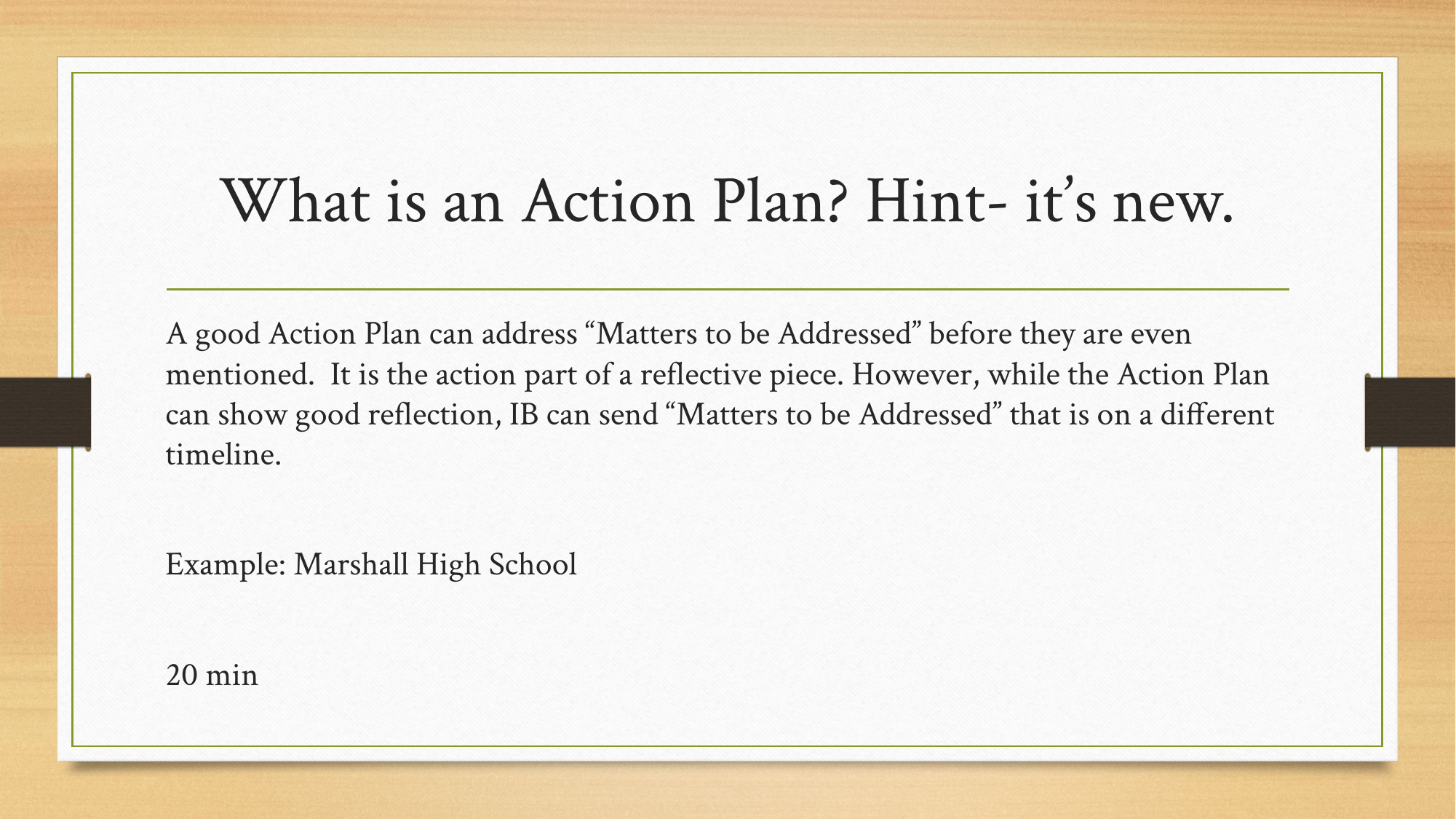

# What is an Action Plan? Hint- it’s new.
A good Action Plan can address “Matters to be Addressed” before they are even mentioned.  It is the action part of a reflective piece. However, while the Action Plan can show good reflection, IB can send “Matters to be Addressed” that is on a different timeline.

Example: Marshall High School

20 min